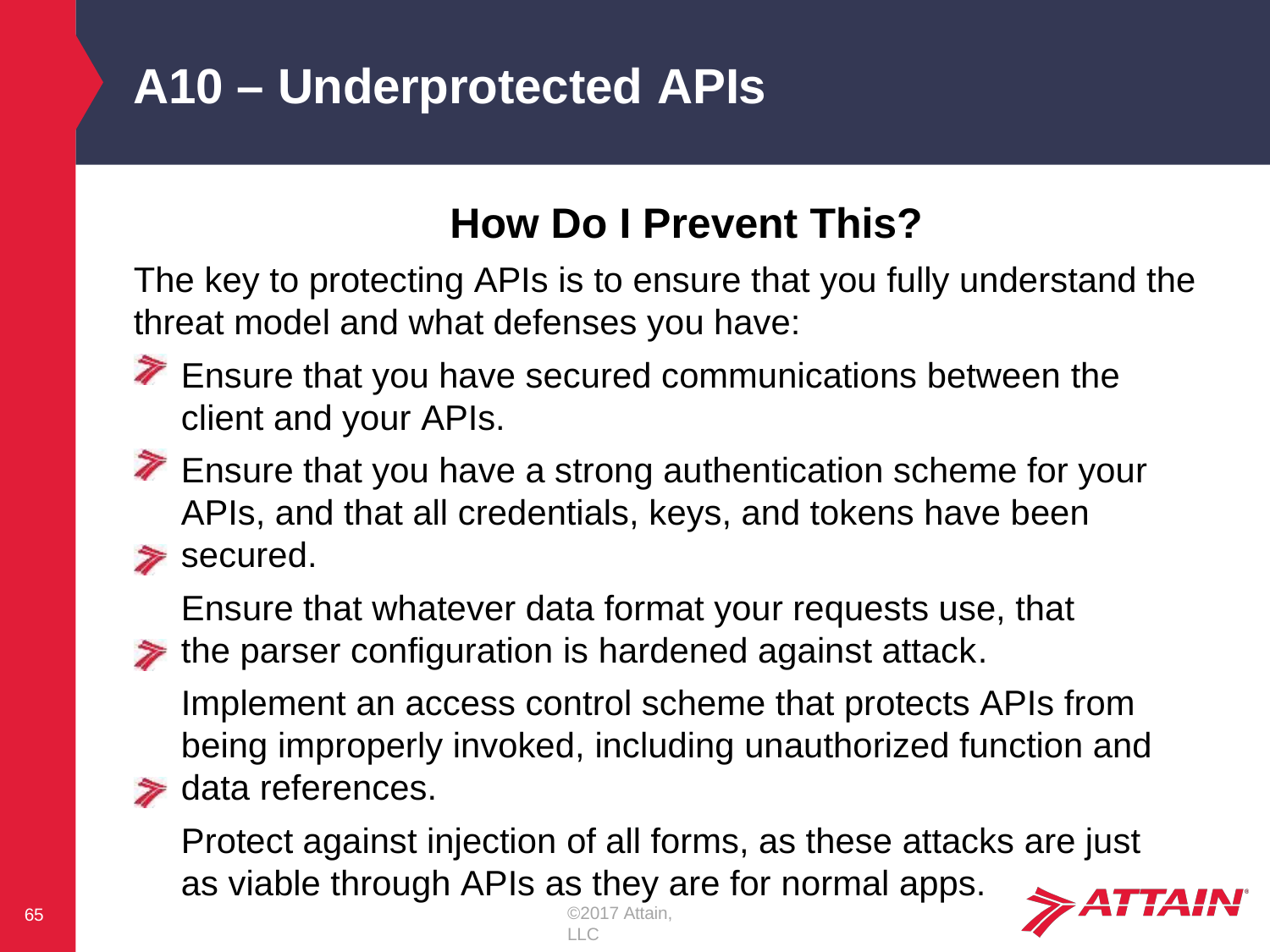

# A10 – Underprotected APIs
How Do I Prevent This?

The key to protecting APIs is to ensure that you fully understand the
threat model and what defenses you have:

Ensure that you have secured communications between the client and your APIs.

Ensure that you have a strong authentication scheme for your
APIs, and that all credentials, keys, and tokens have been secured.

Ensure that whatever data format your requests use, that the parser configuration is hardened against attack.

Implement an access control scheme that protects APIs from being improperly invoked, including unauthorized function and data references.

Protect against injection of all forms, as these attacks are just as viable through APIs as they are for normal apps.

©2017 Attain, LLC
65